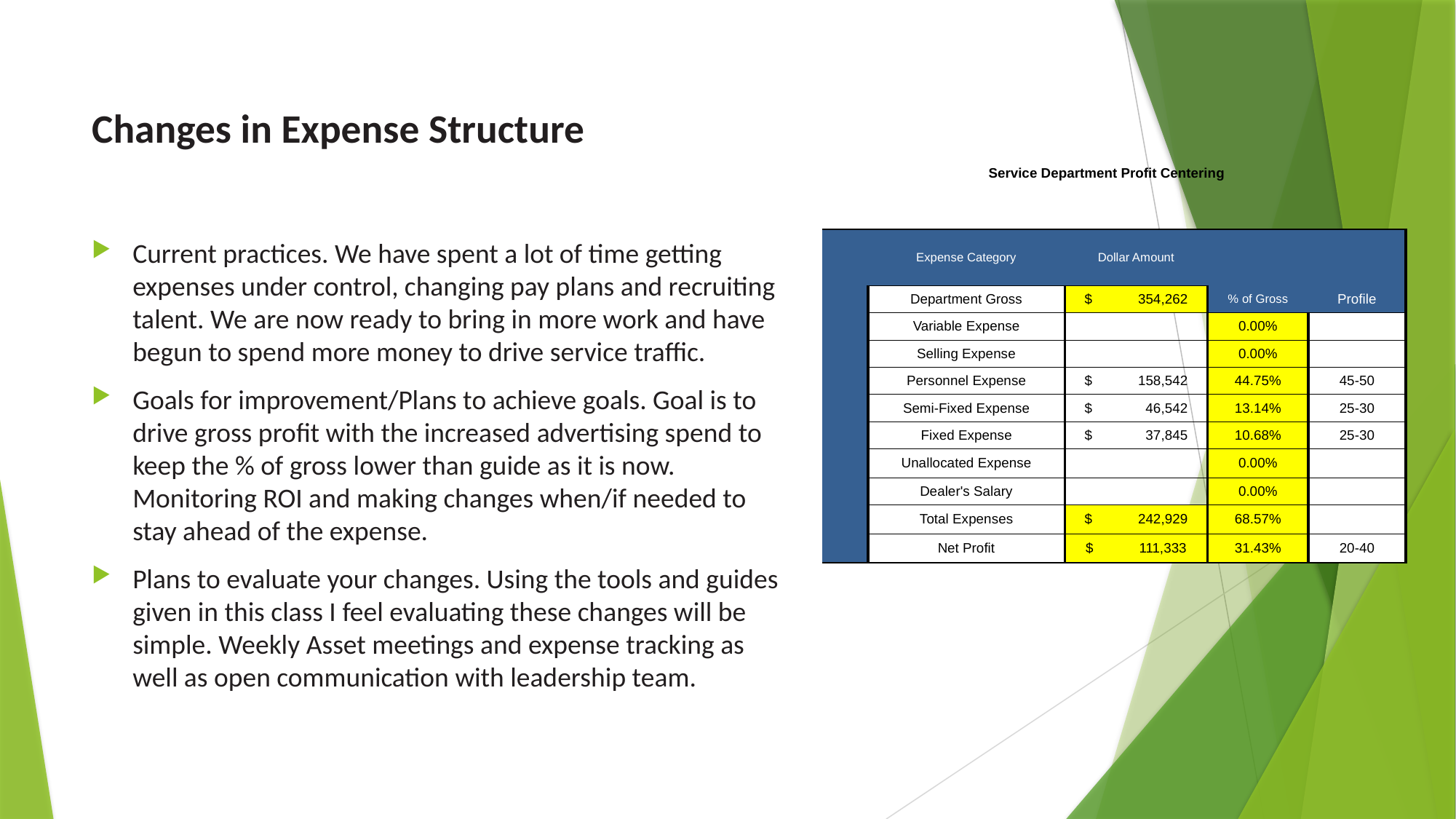

# Changes in Expense Structure
| Service Department Profit Centering |  |  |  |  |
| --- | --- | --- | --- | --- |
|  |  |  |  |  |
|  | Expense Category | Dollar Amount |  |  |
|  | Department Gross | $ 354,262 | % of Gross | Profile |
|  | Variable Expense |  | 0.00% |  |
|  | Selling Expense |  | 0.00% |  |
|  | Personnel Expense | $ 158,542 | 44.75% | 45-50 |
|  | Semi-Fixed Expense | $ 46,542 | 13.14% | 25-30 |
|  | Fixed Expense | $ 37,845 | 10.68% | 25-30 |
|  | Unallocated Expense |  | 0.00% |  |
|  | Dealer's Salary |  | 0.00% |  |
|  | Total Expenses | $ 242,929 | 68.57% |  |
|  | Net Profit | $ 111,333 | 31.43% | 20-40 |

Current practices. We have spent a lot of time getting expenses under control, changing pay plans and recruiting talent. We are now ready to bring in more work and have begun to spend more money to drive service traffic.
Goals for improvement/Plans to achieve goals. Goal is to drive gross profit with the increased advertising spend to keep the % of gross lower than guide as it is now. Monitoring ROI and making changes when/if needed to stay ahead of the expense.
Plans to evaluate your changes. Using the tools and guides given in this class I feel evaluating these changes will be simple. Weekly Asset meetings and expense tracking as well as open communication with leadership team.